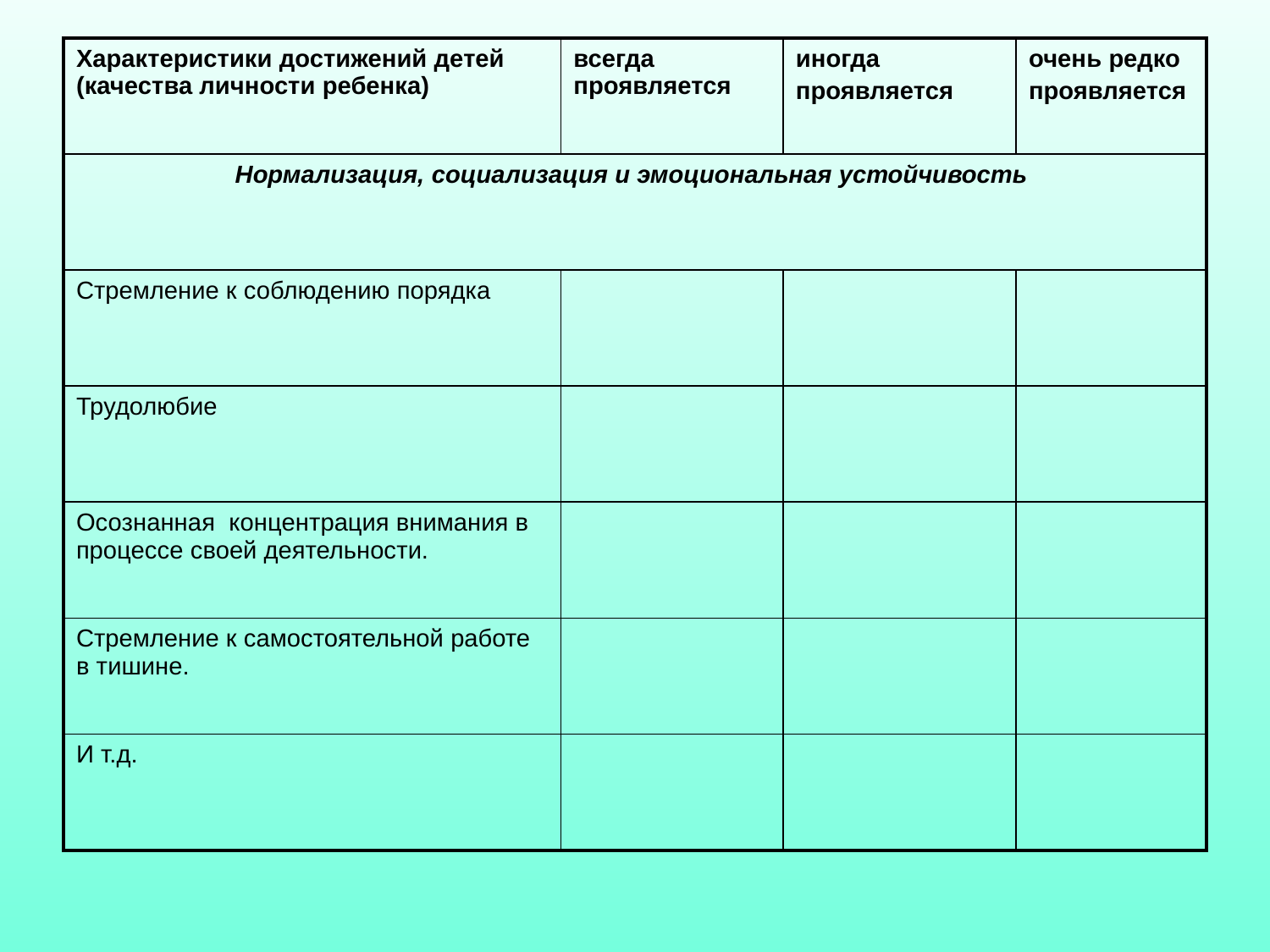

| Характеристики достижений детей (качества личности ребенка) | всегда проявляется | иногда проявляется | очень редко проявляется |
| --- | --- | --- | --- |
| Нормализация, социализация и эмоциональная устойчивость |  |  |  |
| Стремление к соблюдению порядка |  |  |  |
| Трудолюбие |  |  |  |
| Осознанная  концентрация внимания в процессе своей деятельности. |  |  |  |
| Стремление к самостоятельной работе в тишине. |  |  |  |
| И т.д. |  |  |  |